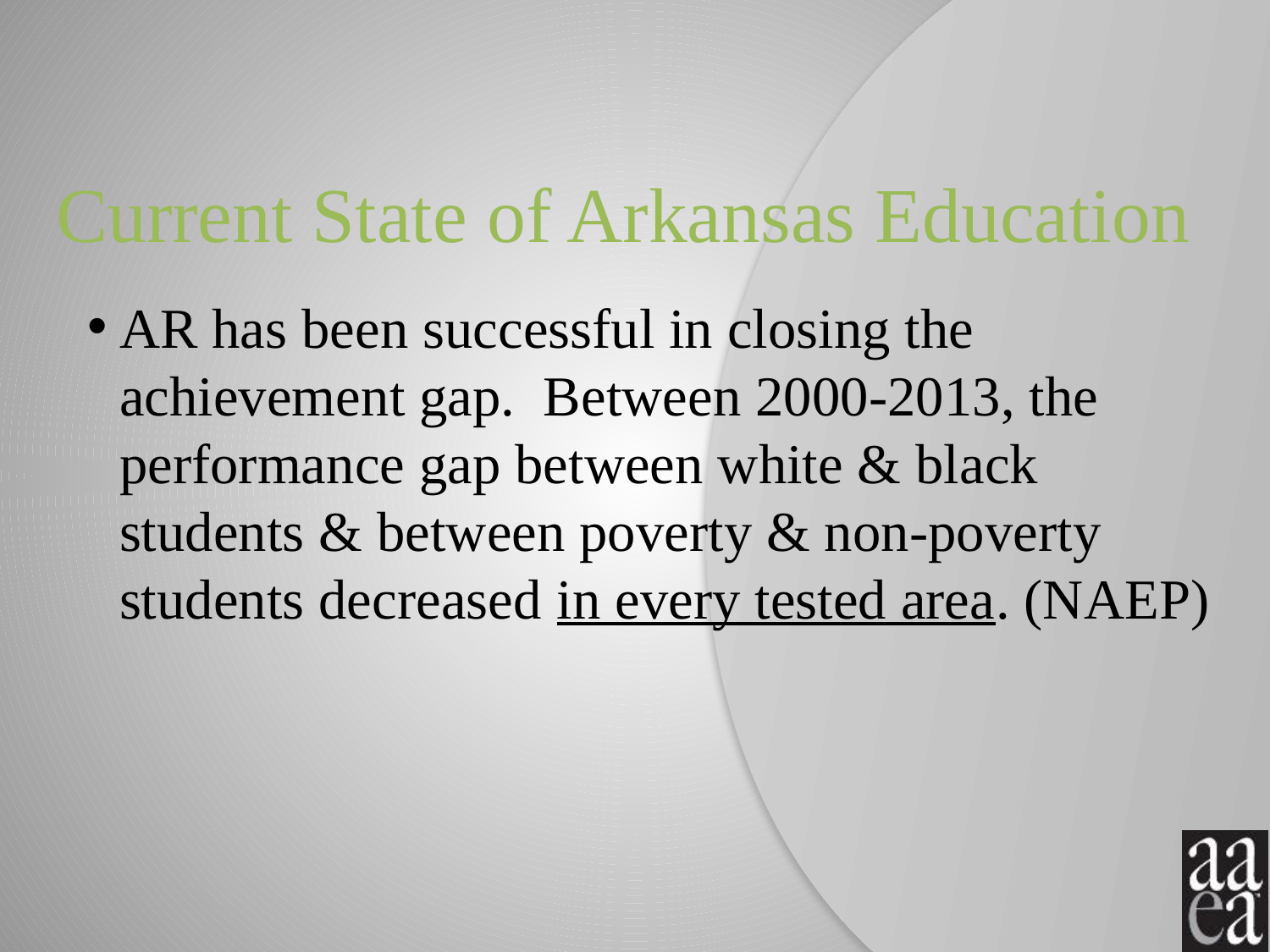

# Current State of Arkansas Education
AR has been successful in closing the achievement gap.  Between 2000-2013, the performance gap between white & black students & between poverty & non-poverty students decreased in every tested area. (NAEP)